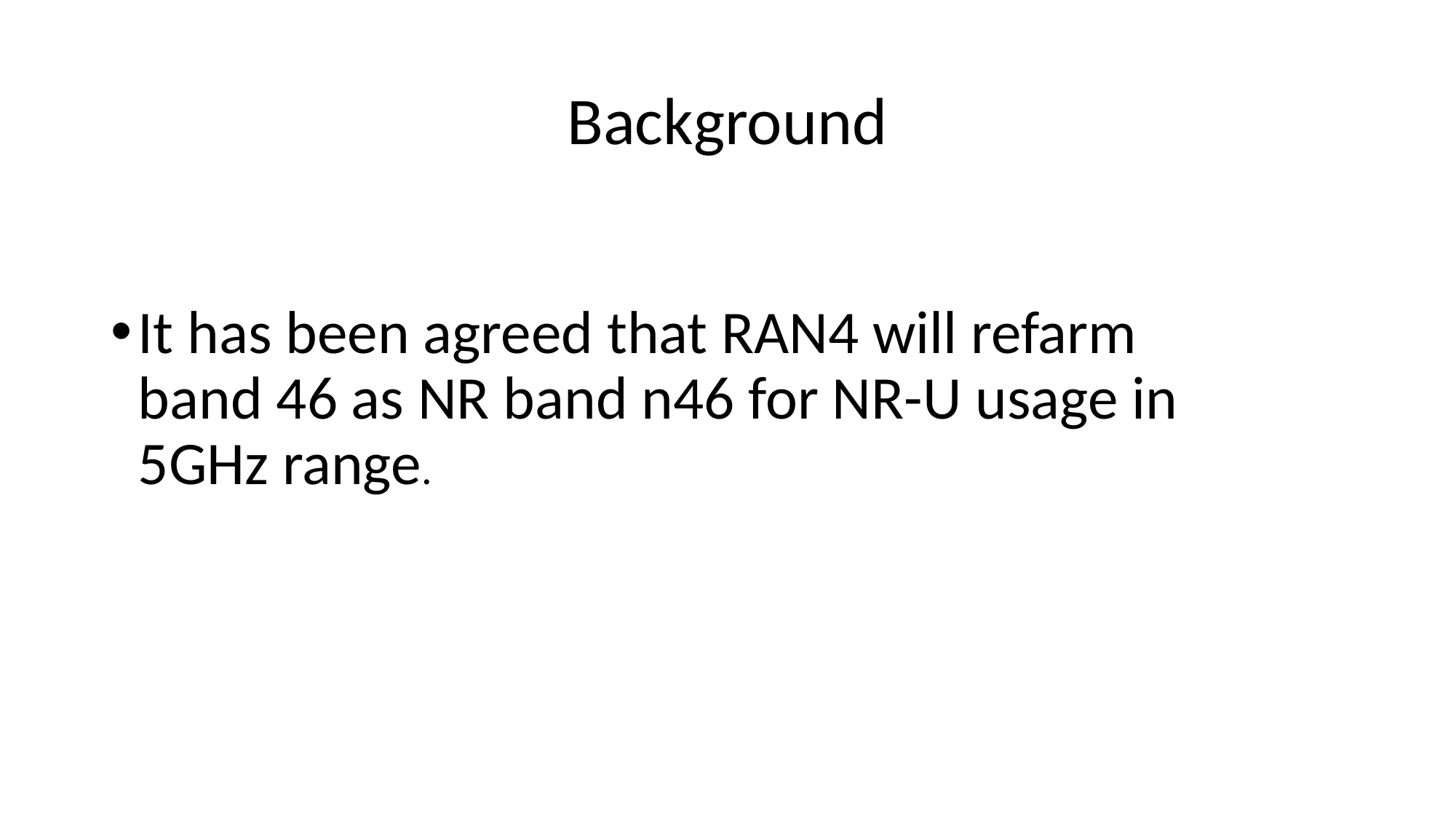

# Background

It has been agreed that RAN4 will refarm band 46 as NR band n46 for NR-U usage in 5GHz range.